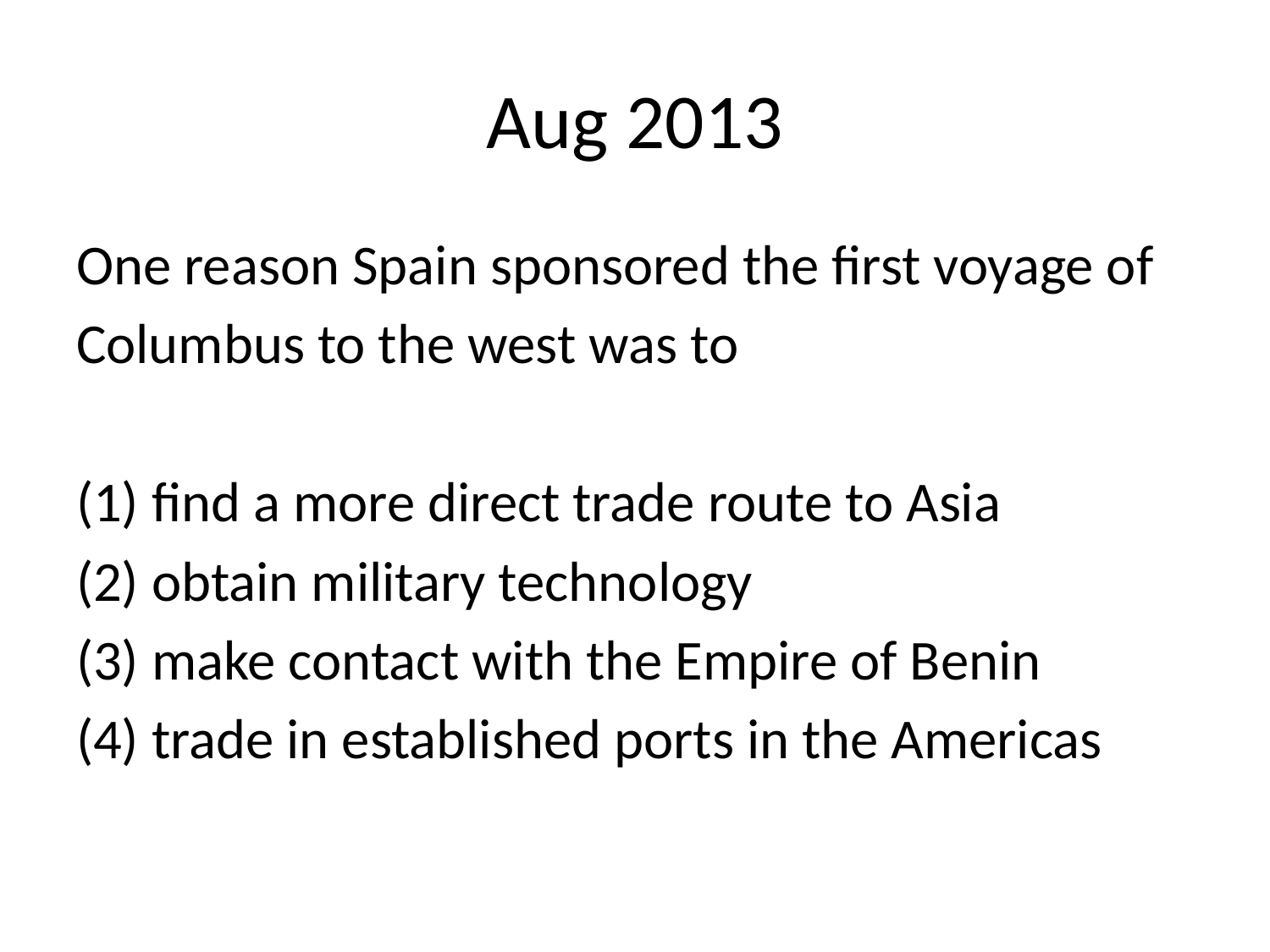

# Aug 2013
One reason Spain sponsored the first voyage of
Columbus to the west was to

(1) find a more direct trade route to Asia
(2) obtain military technology
(3) make contact with the Empire of Benin
(4) trade in established ports in the Americas